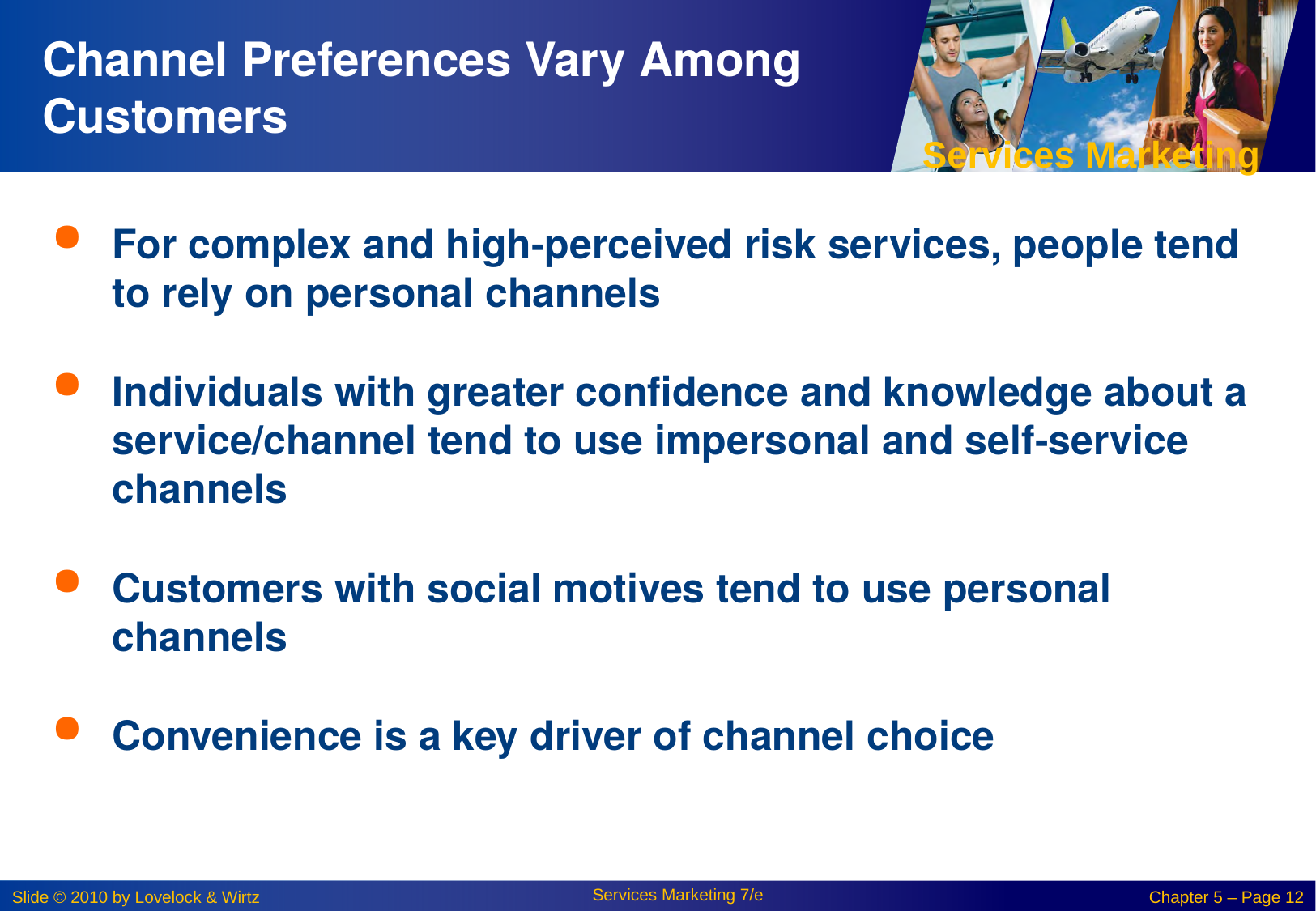

# Channel Preferences Vary Among Customers
For complex and high-perceived risk services, people tend to rely on personal channels
Individuals with greater confidence and knowledge about a service/channel tend to use impersonal and self-service channels
Customers with social motives tend to use personal channels
Convenience is a key driver of channel choice